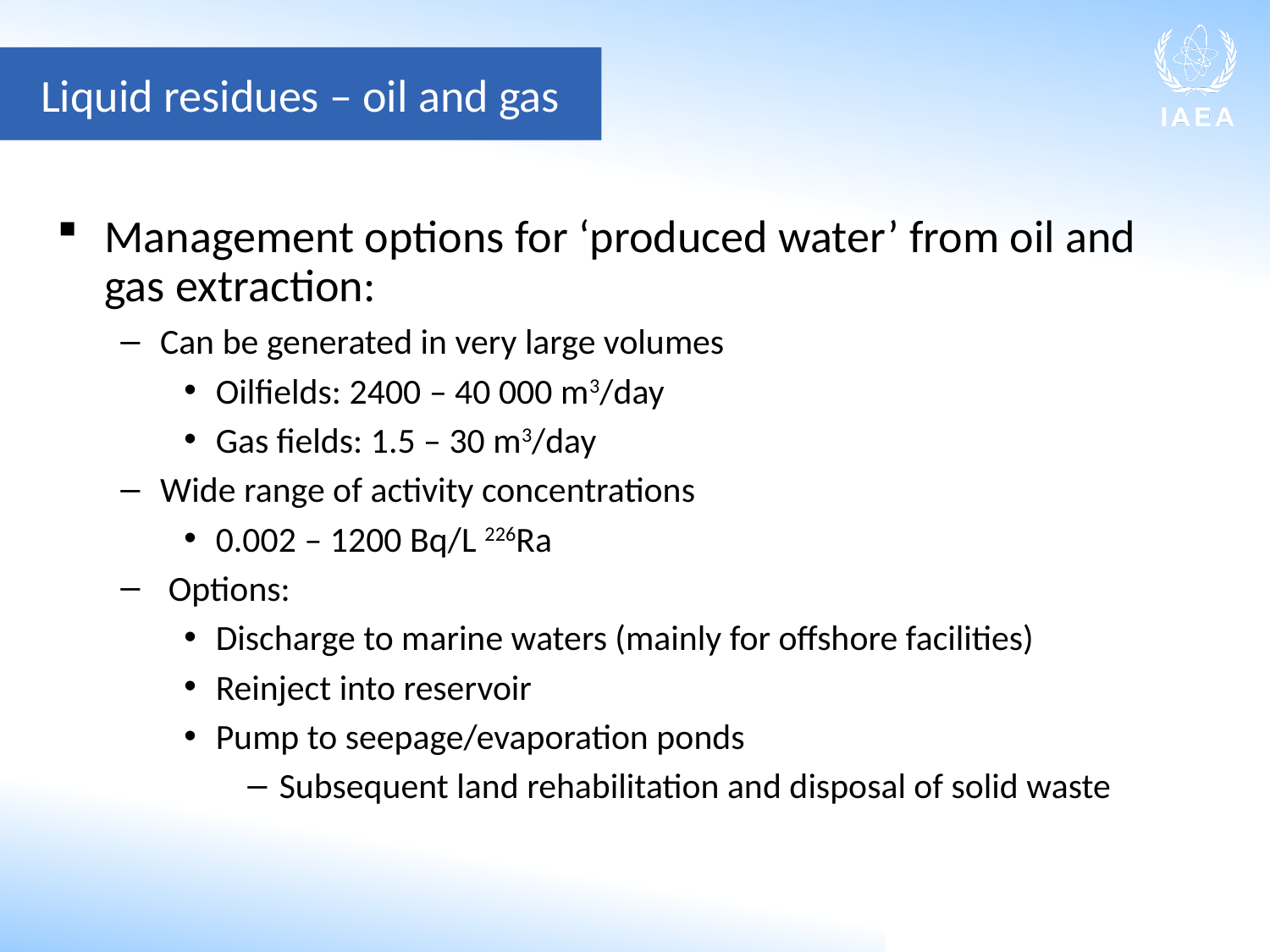

Liquid residues – oil and gas
Management options for ‘produced water’ from oil and gas extraction:
Can be generated in very large volumes
Oilfields: 2400 – 40 000 m3/day
Gas fields: 1.5 – 30 m3/day
Wide range of activity concentrations
0.002 – 1200 Bq/L 226Ra
 Options:
Discharge to marine waters (mainly for offshore facilities)
Reinject into reservoir
Pump to seepage/evaporation ponds
Subsequent land rehabilitation and disposal of solid waste